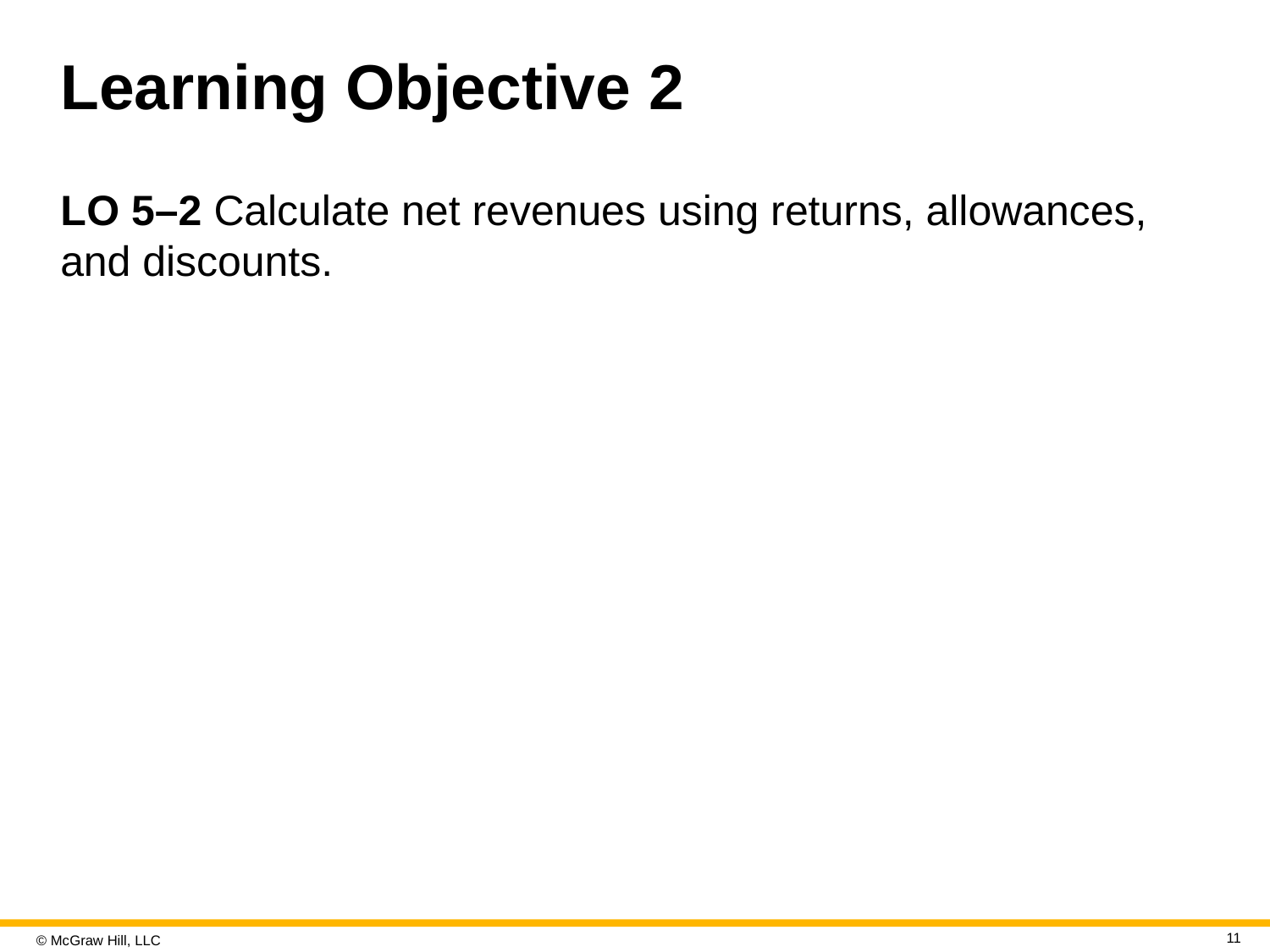

# Learning Objective 2
L O 5–2 Calculate net revenues using returns, allowances, and discounts.
11